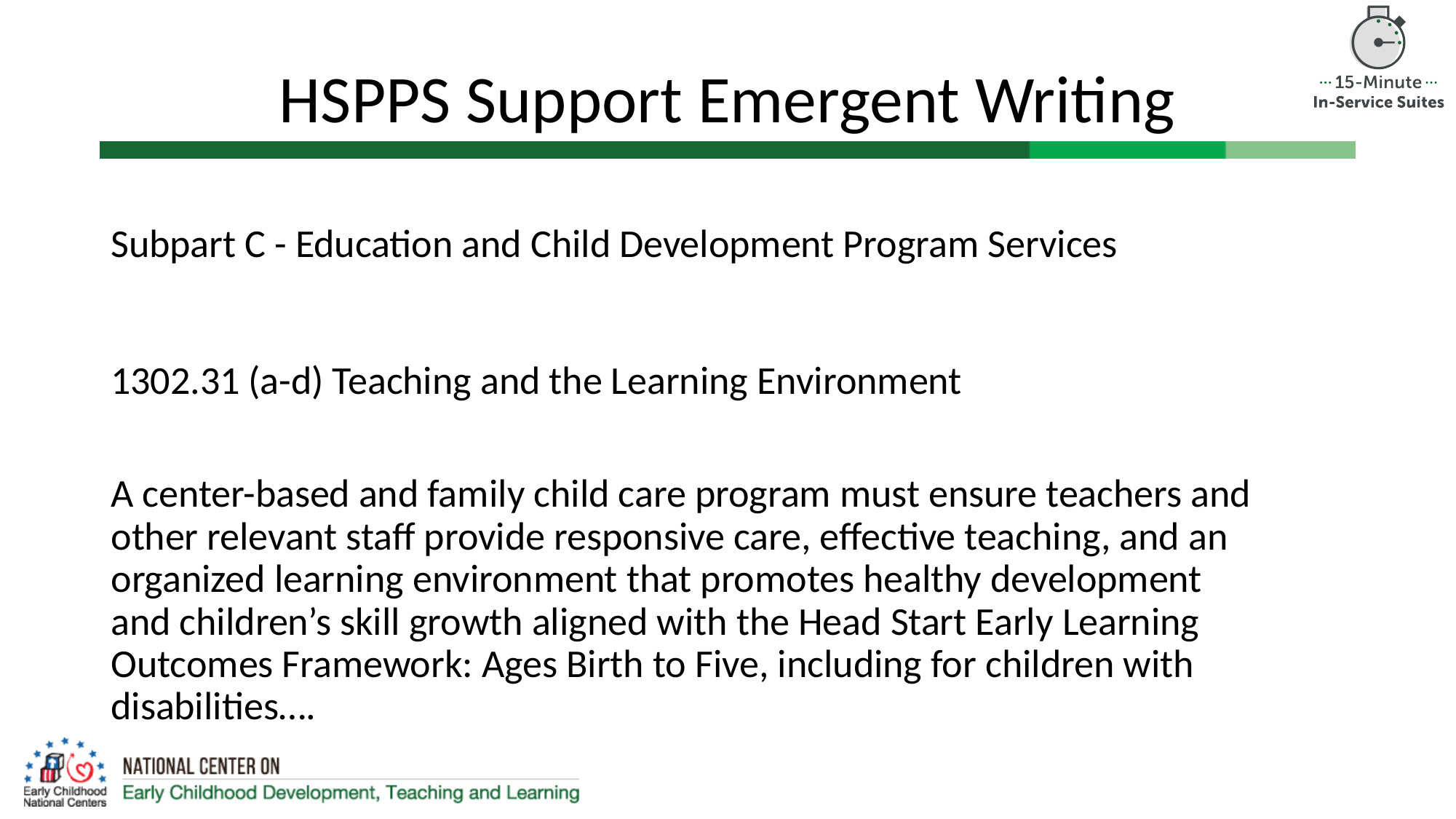

# HSPPS Support Emergent Writing
Subpart C - Education and Child Development Program Services

1302.31 (a-d) Teaching and the Learning Environment

A center-based and family child care program must ensure teachers and other relevant staff provide responsive care, effective teaching, and an organized learning environment that promotes healthy development and children’s skill growth aligned with the Head Start Early Learning Outcomes Framework: Ages Birth to Five, including for children with disabilities….